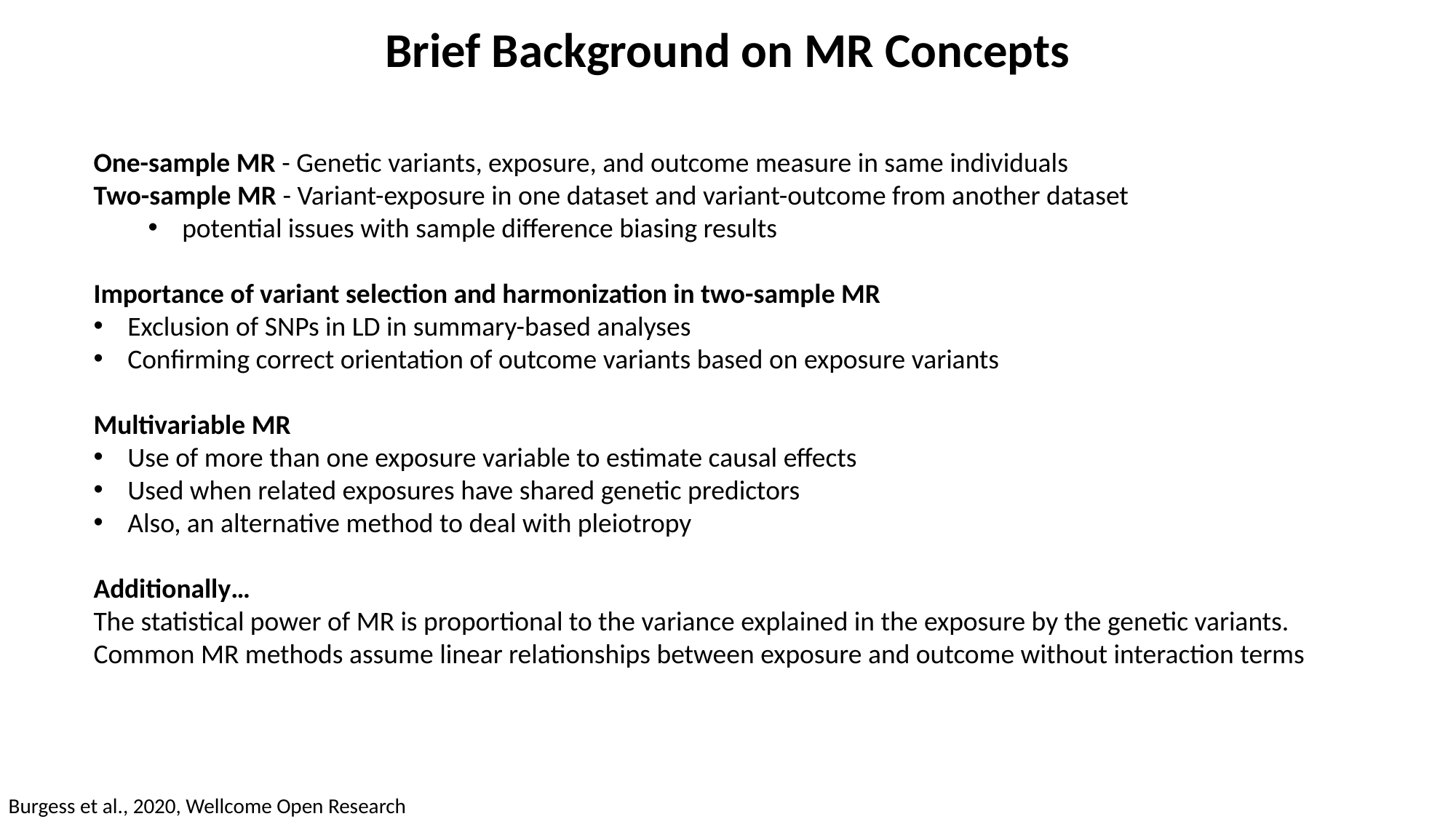

Brief Background on MR Concepts
One-sample MR - Genetic variants, exposure, and outcome measure in same individuals
Two-sample MR - Variant-exposure in one dataset and variant-outcome from another dataset
potential issues with sample difference biasing results

Importance of variant selection and harmonization in two-sample MR
Exclusion of SNPs in LD in summary-based analyses
Confirming correct orientation of outcome variants based on exposure variants

Multivariable MR
Use of more than one exposure variable to estimate causal effects
Used when related exposures have shared genetic predictors
Also, an alternative method to deal with pleiotropy

Additionally…
The statistical power of MR is proportional to the variance explained in the exposure by the genetic variants.
Common MR methods assume linear relationships between exposure and outcome without interaction terms
Burgess et al., 2020, Wellcome Open Research